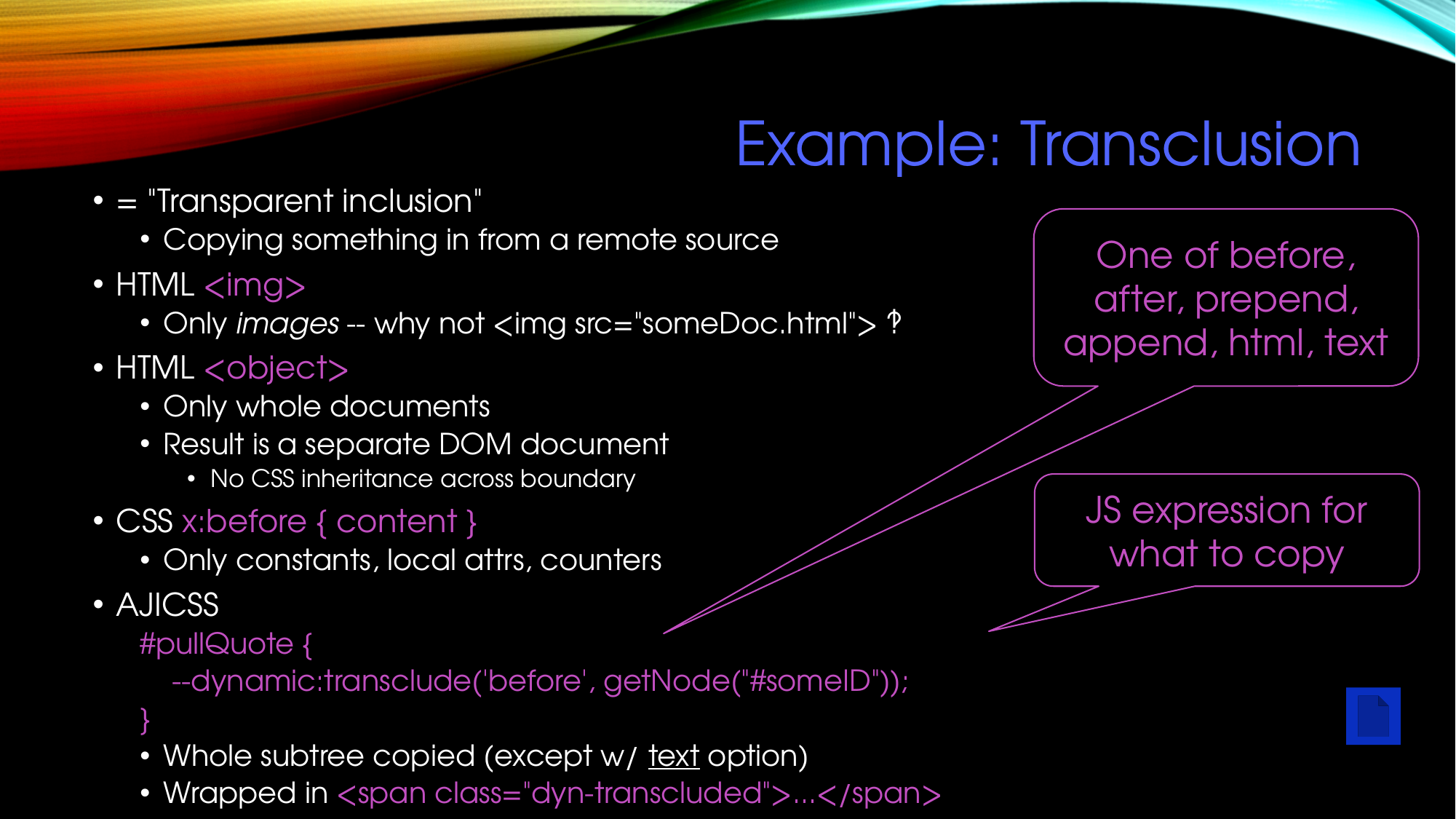

# Example: Transclusion
= "Transparent inclusion"
Copying something in from a remote source
HTML <img>
Only images -- why not <img src="someDoc.html"> ‽
HTML <object>
Only whole documents
Result is a separate DOM document
No CSS inheritance across boundary
CSS x:before { content }
Only constants, local attrs, counters
AJICSS
#pullQuote {
    --dynamic:transclude('before', getNode("#someID"));
}
Whole subtree copied (except w/ text option)
Wrapped in <span class="dyn-transcluded">...</span>
One of before, after, prepend, append, html, text
JS expression for
what to copy